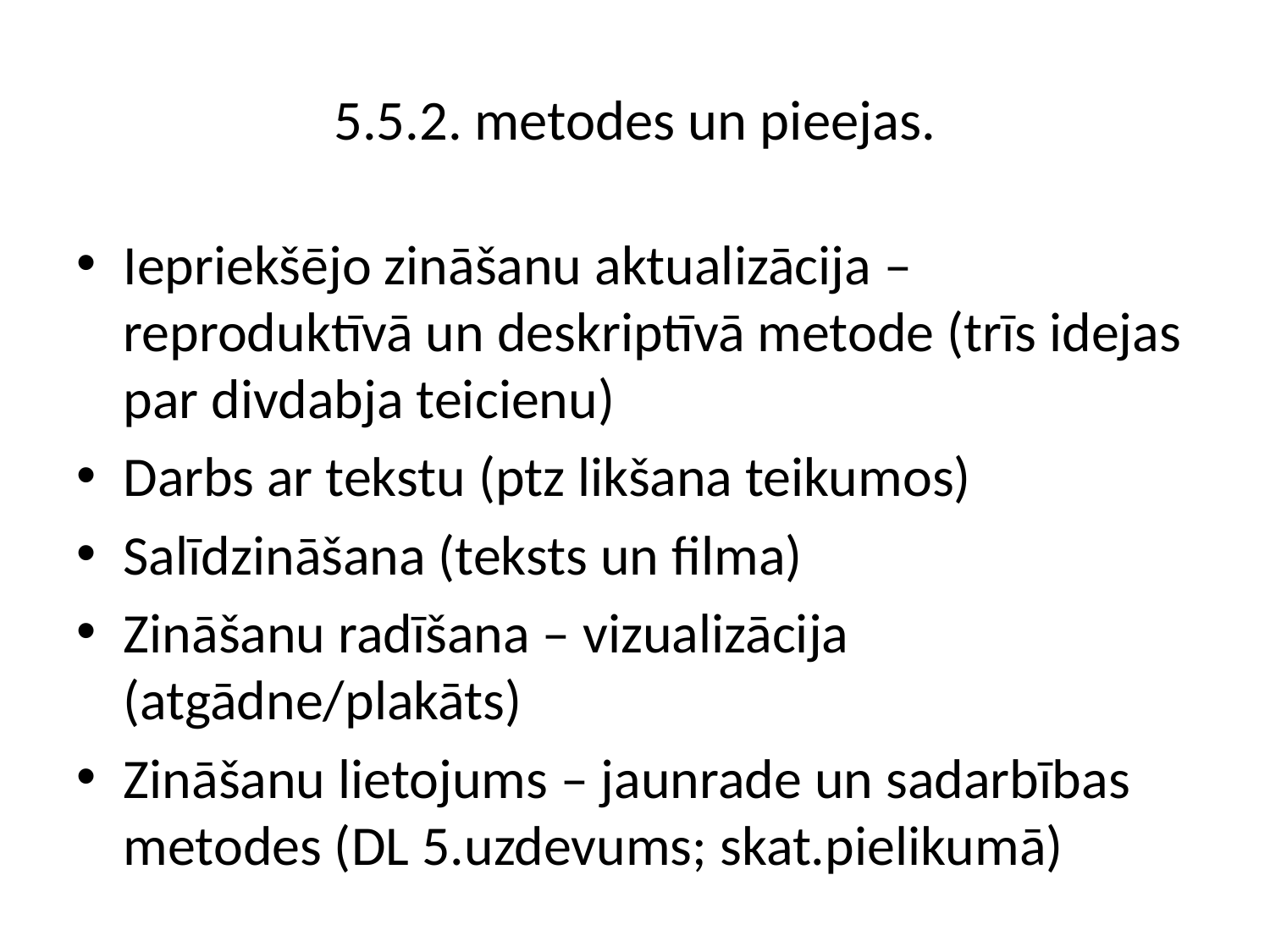

# 5.5.2. metodes un pieejas.
Iepriekšējo zināšanu aktualizācija – reproduktīvā un deskriptīvā metode (trīs idejas par divdabja teicienu)
Darbs ar tekstu (ptz likšana teikumos)
Salīdzināšana (teksts un filma)
Zināšanu radīšana – vizualizācija (atgādne/plakāts)
Zināšanu lietojums – jaunrade un sadarbības metodes (DL 5.uzdevums; skat.pielikumā)